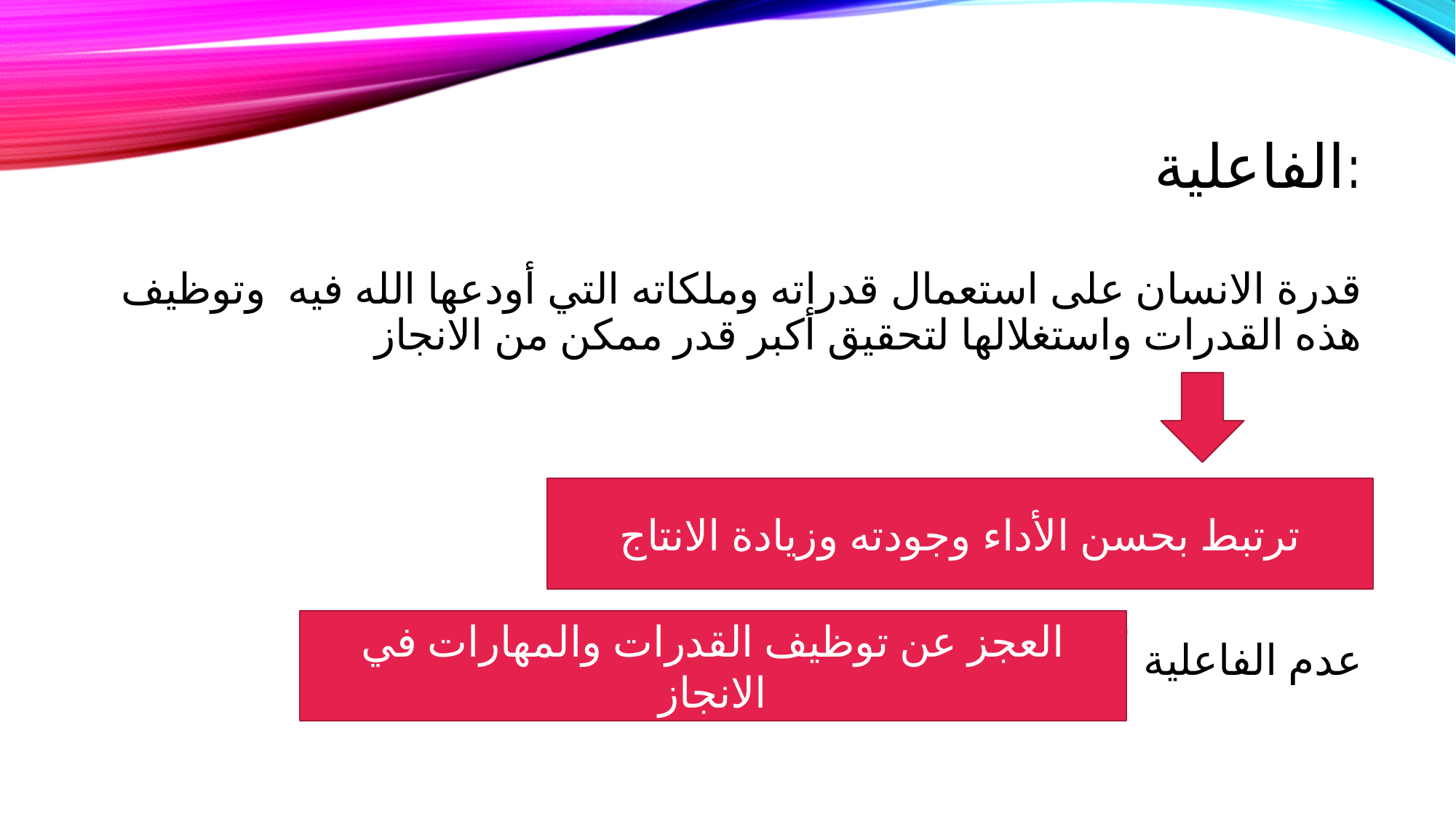

# الفاعلية:
قدرة الانسان على استعمال قدراته وملكاته التي أودعها الله فيه  وتوظيف هذه القدرات واستغلالها لتحقيق أكبر قدر ممكن من الانجاز

عدم الفاعلية ؟

ترتبط بحسن الأداء وجودته وزيادة الانتاج
العجز عن توظيف القدرات والمهارات في الانجاز